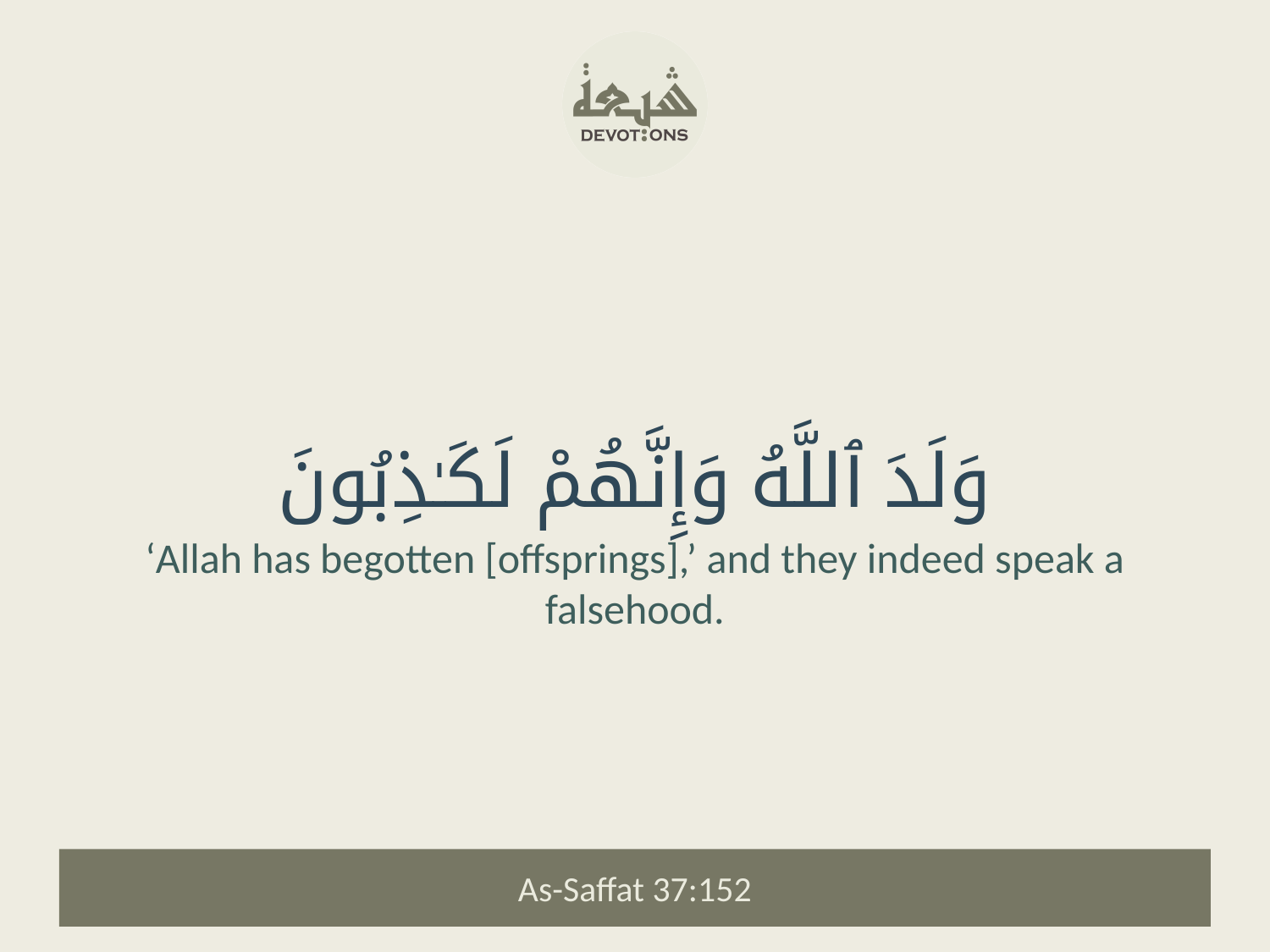

وَلَدَ ٱللَّهُ وَإِنَّهُمْ لَكَـٰذِبُونَ
‘Allah has begotten [offsprings],’ and they indeed speak a falsehood.
As-Saffat 37:152